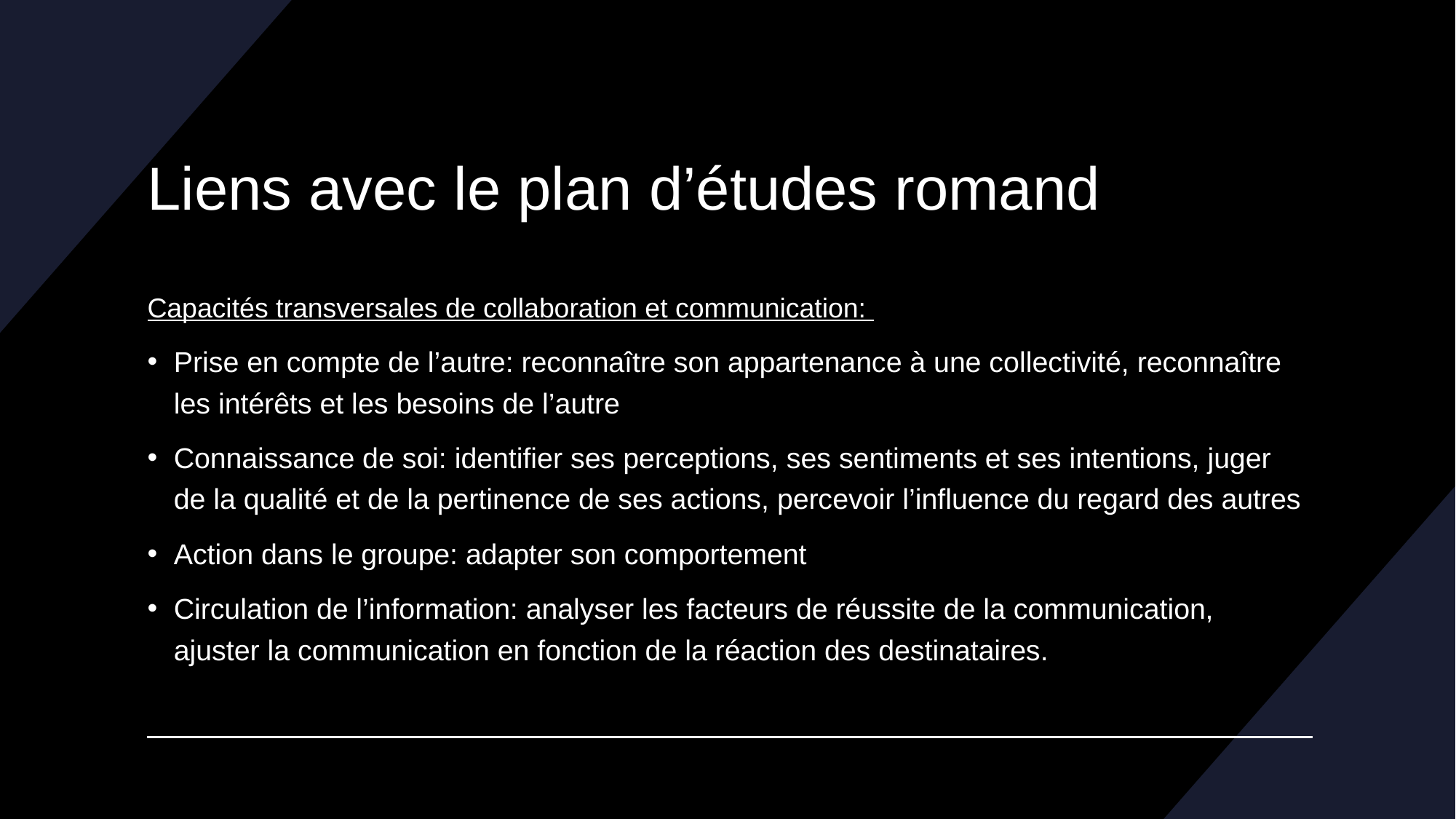

# Liens avec le plan d’études romand
Capacités transversales de collaboration et communication:
Prise en compte de l’autre: reconnaître son appartenance à une collectivité, reconnaître les intérêts et les besoins de l’autre
Connaissance de soi: identifier ses perceptions, ses sentiments et ses intentions, juger de la qualité et de la pertinence de ses actions, percevoir l’influence du regard des autres
Action dans le groupe: adapter son comportement
Circulation de l’information: analyser les facteurs de réussite de la communication,
ajuster la communication en fonction de la réaction des destinataires.